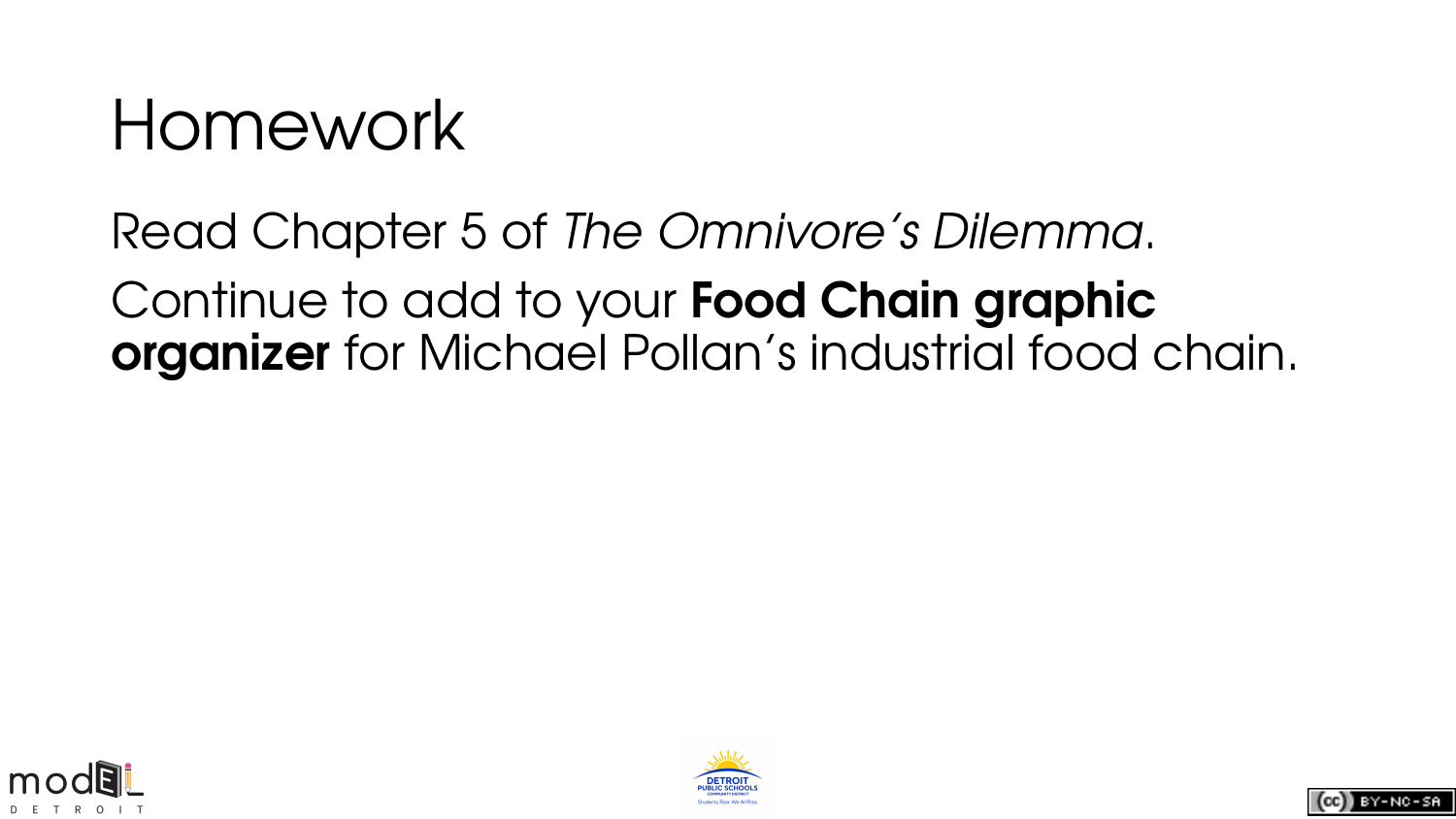

# Homework
Read Chapter 5 of The Omnivore’s Dilemma.
Continue to add to your Food Chain graphic organizer for Michael Pollan’s industrial food chain.